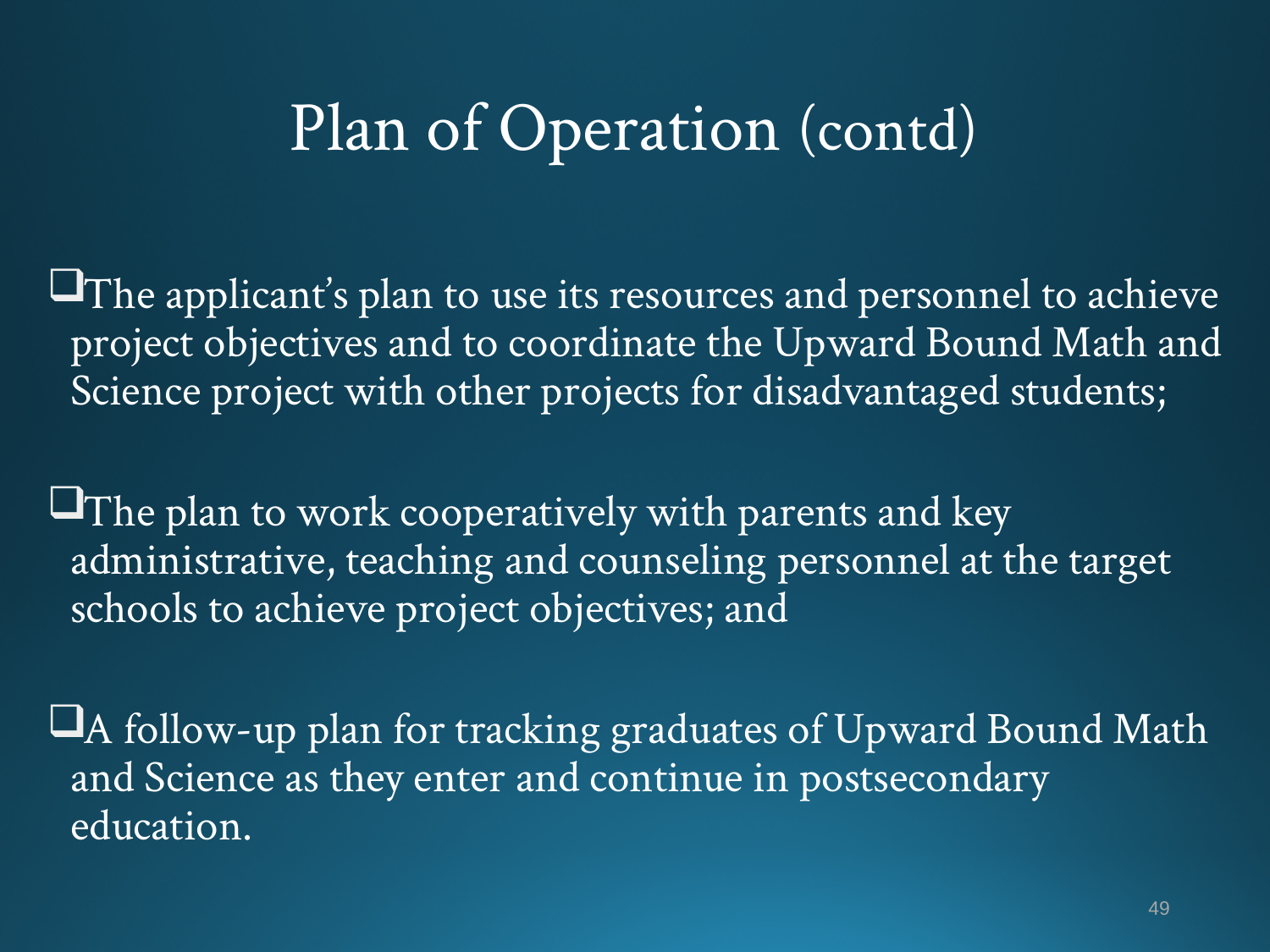

# Plan of Operation (contd)
The applicant’s plan to use its resources and personnel to achieve project objectives and to coordinate the Upward Bound Math and Science project with other projects for disadvantaged students;

The plan to work cooperatively with parents and key administrative, teaching and counseling personnel at the target schools to achieve project objectives; and

A follow-up plan for tracking graduates of Upward Bound Math and Science as they enter and continue in postsecondary education.
49